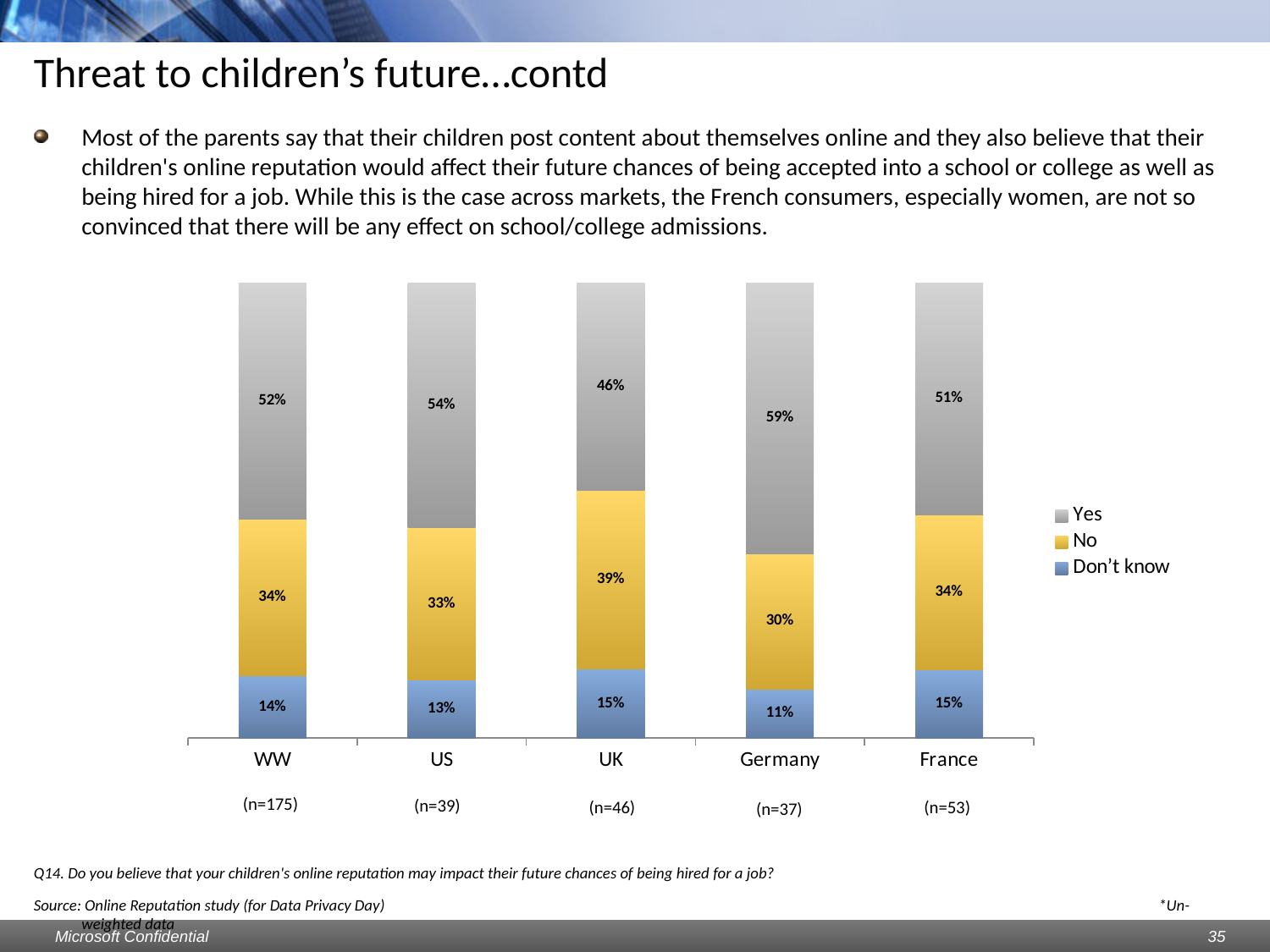

# Threat to children’s future…contd
Most of the parents say that their children post content about themselves online and they also believe that their children's online reputation would affect their future chances of being accepted into a school or college as well as being hired for a job. While this is the case across markets, the French consumers, especially women, are not so convinced that there will be any effect on school/college admissions.

### Chart

| Category | Don’t know   | No           | Yes          |
|---|---|---|---|
| WW | 0.1371428571428572 | 0.34285714285714286 | 0.52 |
| US | 0.12820512820512822 | 0.33333333333333337 | 0.5384615384615384 |
| UK | 0.15217391304347827 | 0.39130434782608925 | 0.4565217391304348 |
| Germany | 0.1081081081081081 | 0.2972972972972973 | 0.5945945945945946 |
| France | 0.15094339622641675 | 0.33962264150943694 | 0.5094339622641505 |
(n=175)
(n=39)
(n=46)
(n=53)
(n=37)
Q14. Do you believe that your children's online reputation may impact their future chances of being hired for a job?
Source: Online Reputation study (for Data Privacy Day) 						                 *Un-weighted data